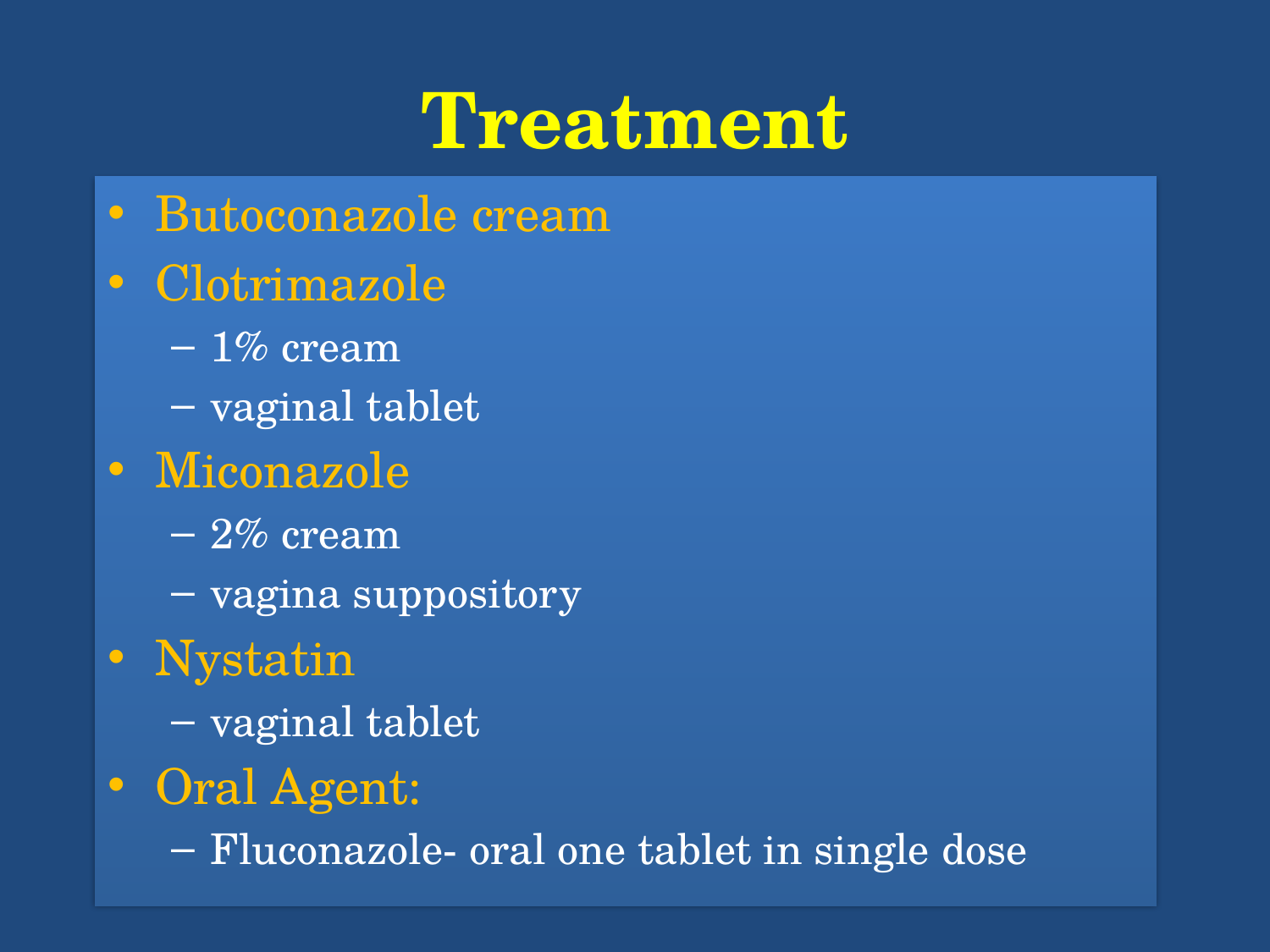

# Treatment
Butoconazole cream
Clotrimazole
1% cream
vaginal tablet
Miconazole
2% cream
vagina suppository
Nystatin
vaginal tablet
Oral Agent:
Fluconazole- oral one tablet in single dose